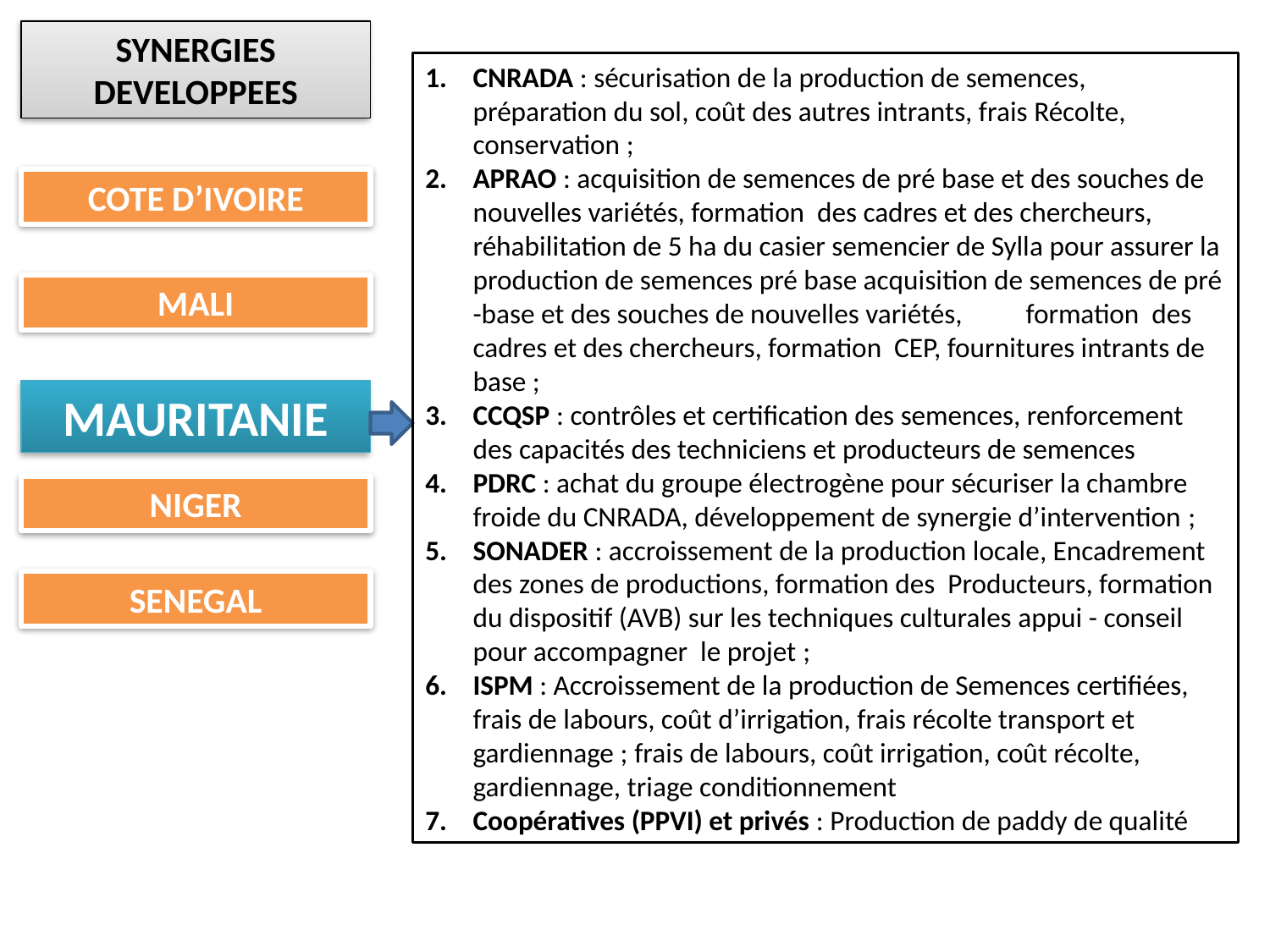

SYNERGIES DEVELOPPEES
CNRADA : sécurisation de la production de semences, préparation du sol, coût des autres intrants, frais Récolte, conservation ;
APRAO : acquisition de semences de pré base et des souches de nouvelles variétés, formation  des cadres et des chercheurs, réhabilitation de 5 ha du casier semencier de Sylla pour assurer la production de semences pré base acquisition de semences de pré -base et des souches de nouvelles variétés,          formation  des cadres et des chercheurs, formation  CEP, fournitures intrants de base ;
CCQSP : contrôles et certification des semences, renforcement des capacités des techniciens et producteurs de semences
PDRC : achat du groupe électrogène pour sécuriser la chambre froide du CNRADA, développement de synergie d’intervention ;
SONADER : accroissement de la production locale, Encadrement des zones de productions, formation des  Producteurs, formation du dispositif (AVB) sur les techniques culturales appui - conseil pour accompagner  le projet ;
ISPM : Accroissement de la production de Semences certifiées, frais de labours, coût d’irrigation, frais récolte transport et gardiennage ; frais de labours, coût irrigation, coût récolte, gardiennage, triage conditionnement
Coopératives (PPVI) et privés : Production de paddy de qualité
COTE D’IVOIRE
MALI
MAURITANIE

NIGER
SENEGAL